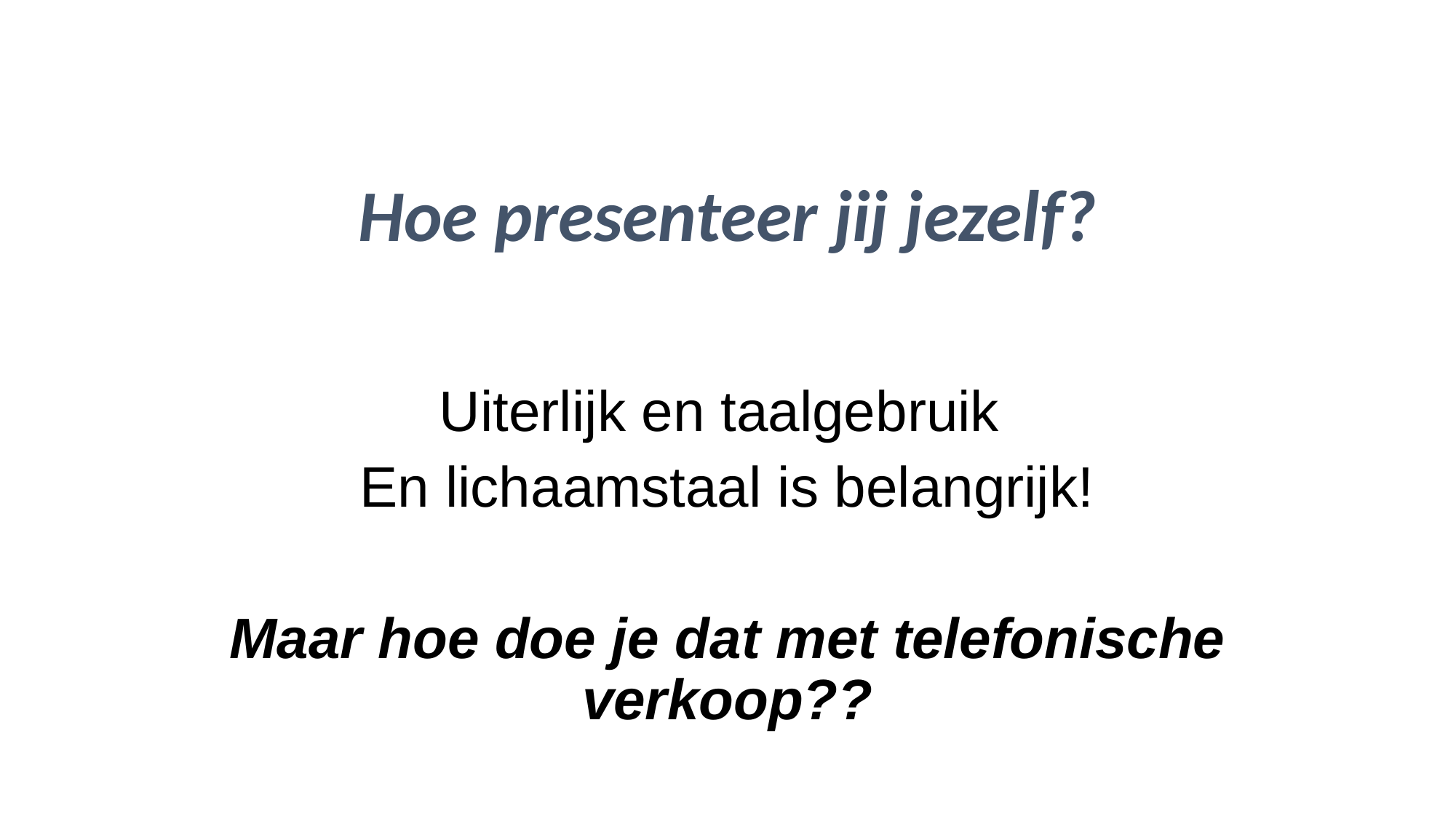

# Hoe presenteer jij jezelf?

Uiterlijk en taalgebruik
En lichaamstaal is belangrijk!

Maar hoe doe je dat met telefonische verkoop??